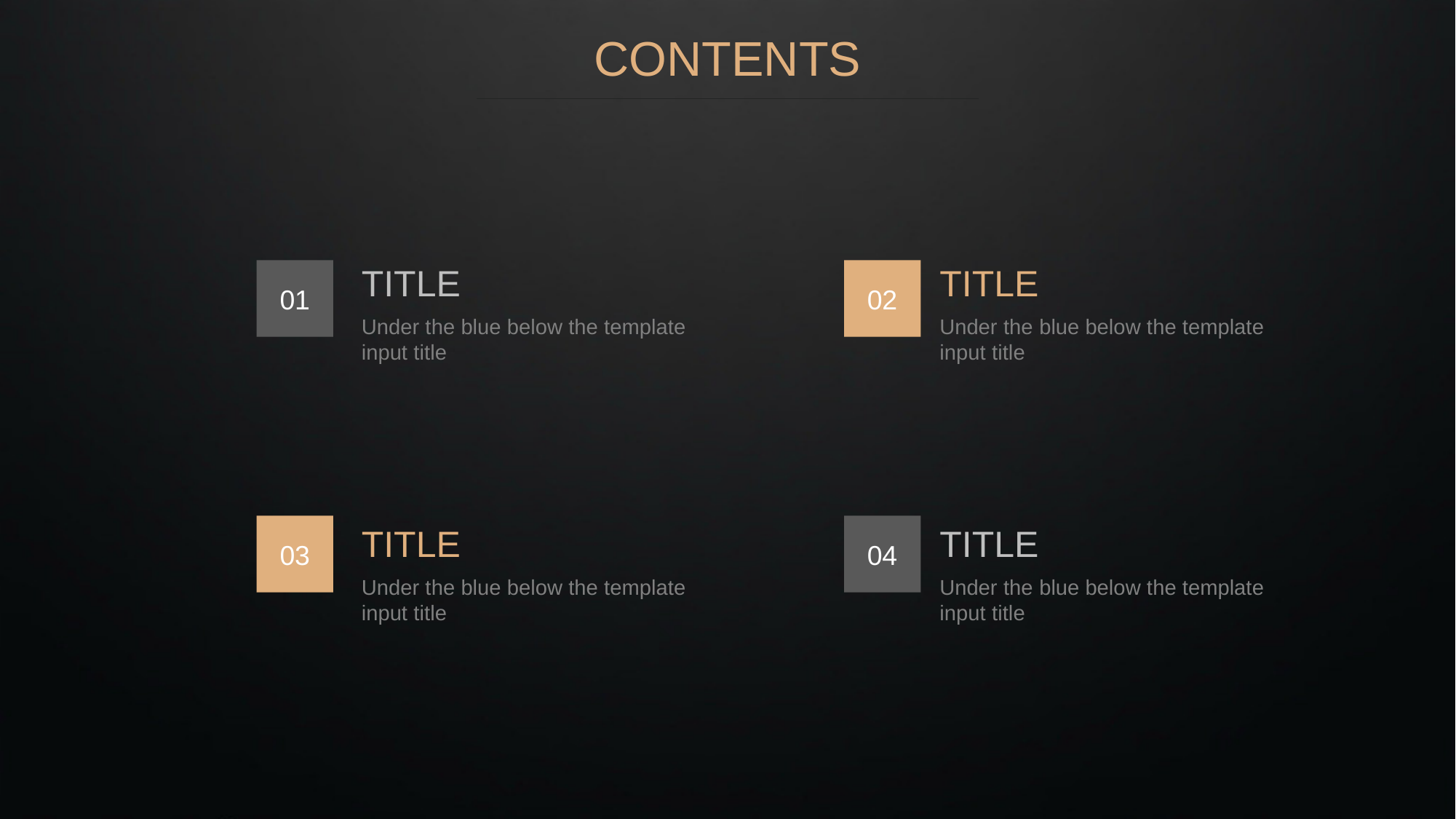

CONTENTS
TITLE
TITLE
01
02
Under the blue below the template input title
Under the blue below the template input title
TITLE
TITLE
03
04
Under the blue below the template input title
Under the blue below the template input title